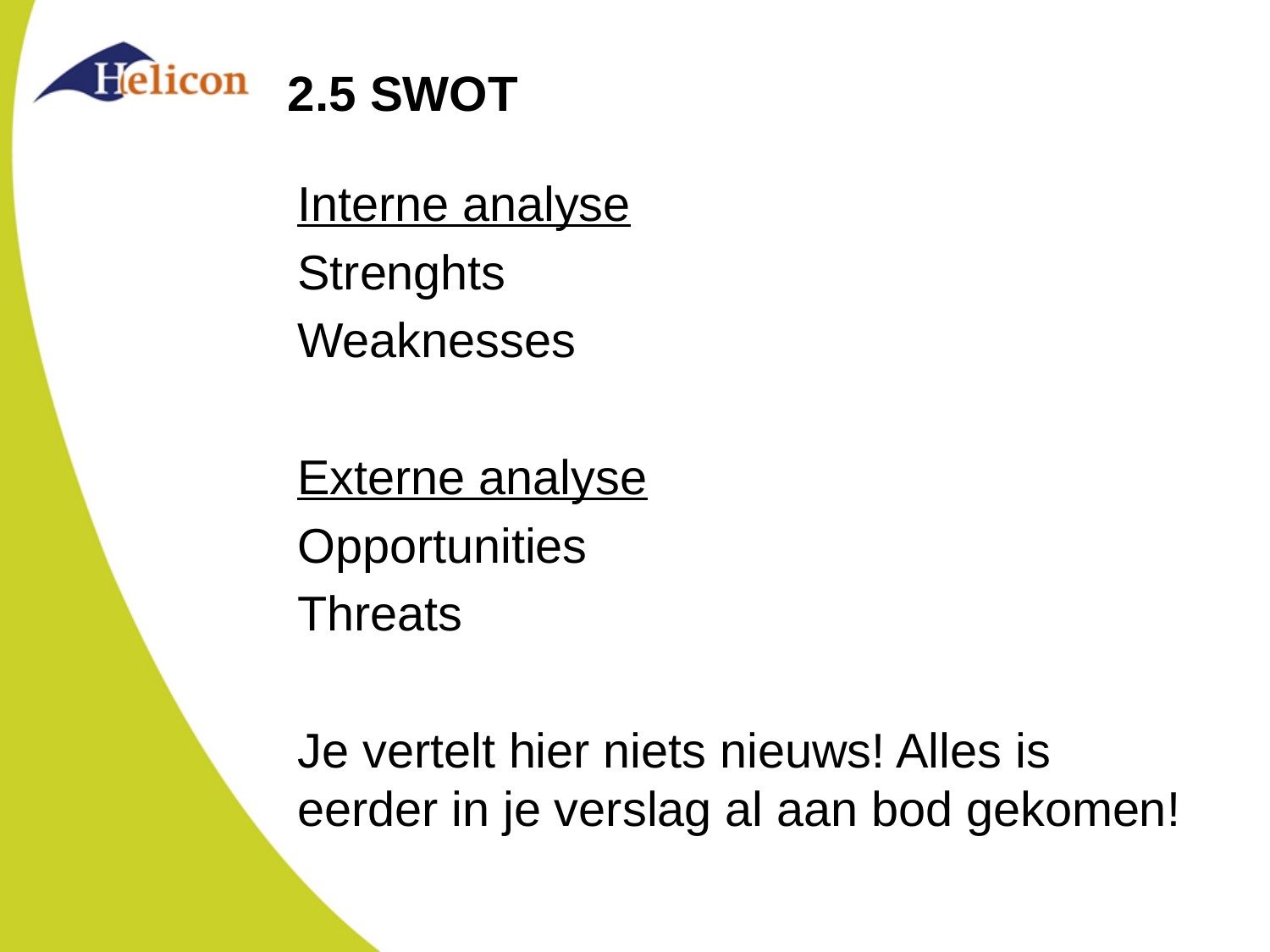

# 2.5 SWOT
Interne analyse
Strenghts
Weaknesses

Externe analyse
Opportunities
Threats

Je vertelt hier niets nieuws! Alles is eerder in je verslag al aan bod gekomen!